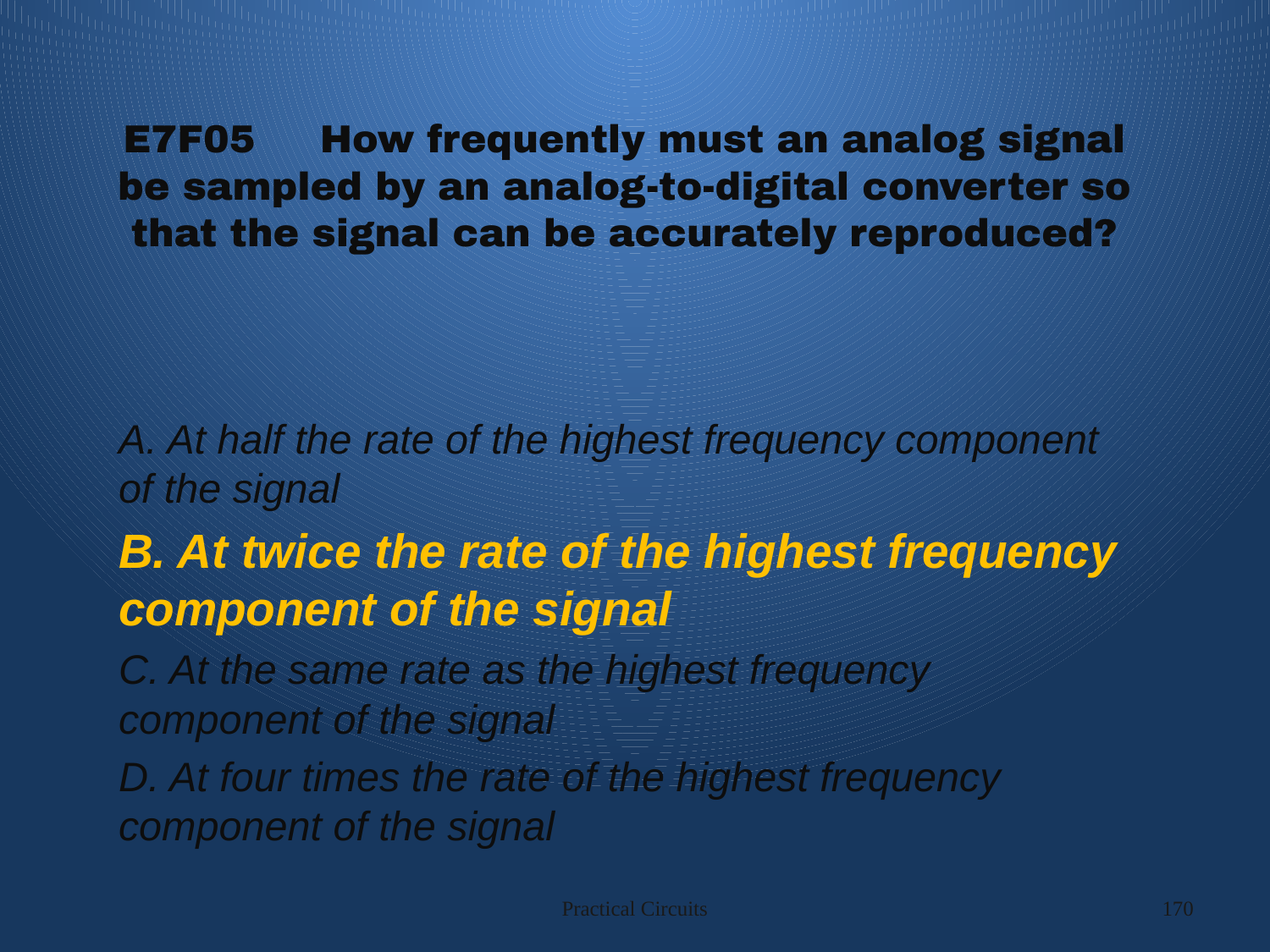

# E7F05     How frequently must an analog signal be sampled by an analog-to-digital converter so that the signal can be accurately reproduced?

A. At half the rate of the highest frequency component of the signal
B. At twice the rate of the highest frequency component of the signal
C. At the same rate as the highest frequency component of the signal
D. At four times the rate of the highest frequency component of the signal

Practical Circuits
170